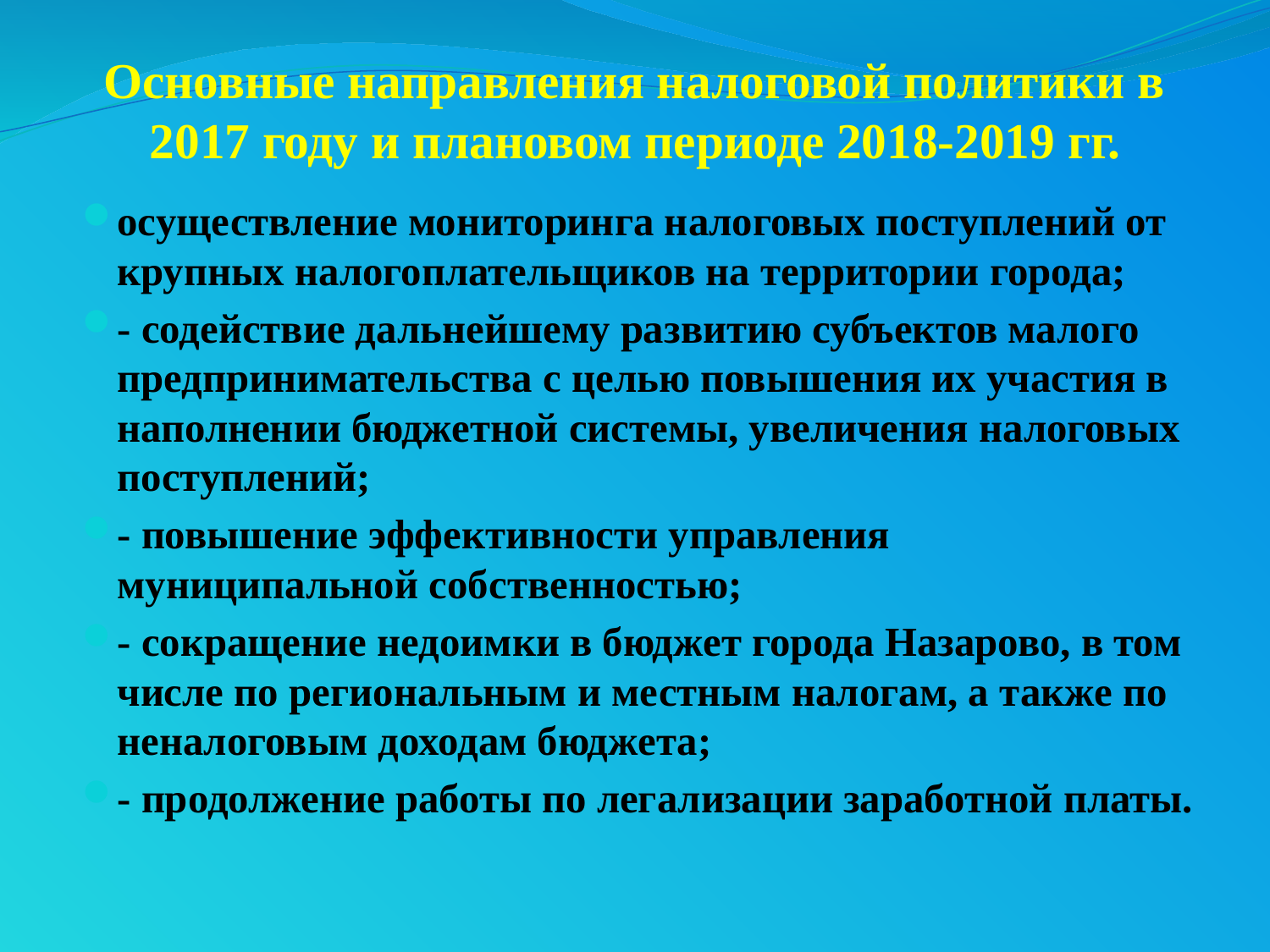

# Основные направления налоговой политики в 2017 году и плановом периоде 2018-2019 гг.
осуществление мониторинга налоговых поступлений от крупных налогоплательщиков на территории города;
- содействие дальнейшему развитию субъектов малого предпринимательства с целью повышения их участия в наполнении бюджетной системы, увеличения налоговых поступлений;
- повышение эффективности управления муниципальной собственностью;
- сокращение недоимки в бюджет города Назарово, в том числе по региональным и местным налогам, а также по неналоговым доходам бюджета;
- продолжение работы по легализации заработной платы.